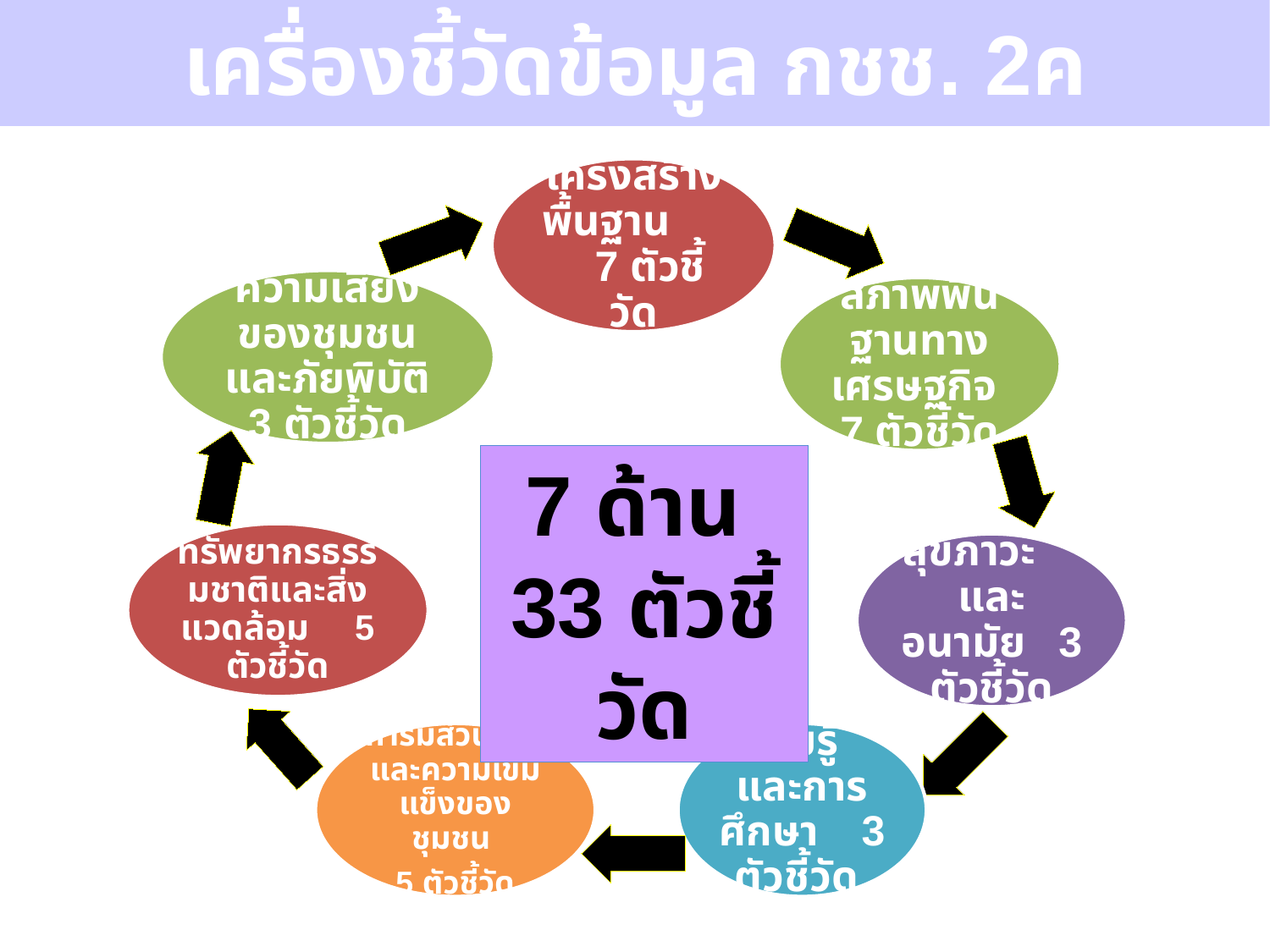

เครื่องชี้วัดข้อมูล กชช. 2ค
โครงสร้างพื้นฐาน         7 ตัวชี้วัด

สภาพพื้นฐานทางเศรษฐกิจ  7 ตัวชี้วัด

สุขภาวะ     และอนามัย   3 ตัวชี้วัด

ความรู้     และการศึกษา    3 ตัวชี้วัด

การมีส่วนร่วมและความเข้มแข็งของชุมชน
5 ตัวชี้วัด

ทรัพยากรธรรมชาติและสิ่งแวดล้อม     5 ตัวชี้วัด

ความเสี่ยงของชุมชนและภัยพิบัติ 3 ตัวชี้วัด

7 ด้าน
33 ตัวชี้วัด